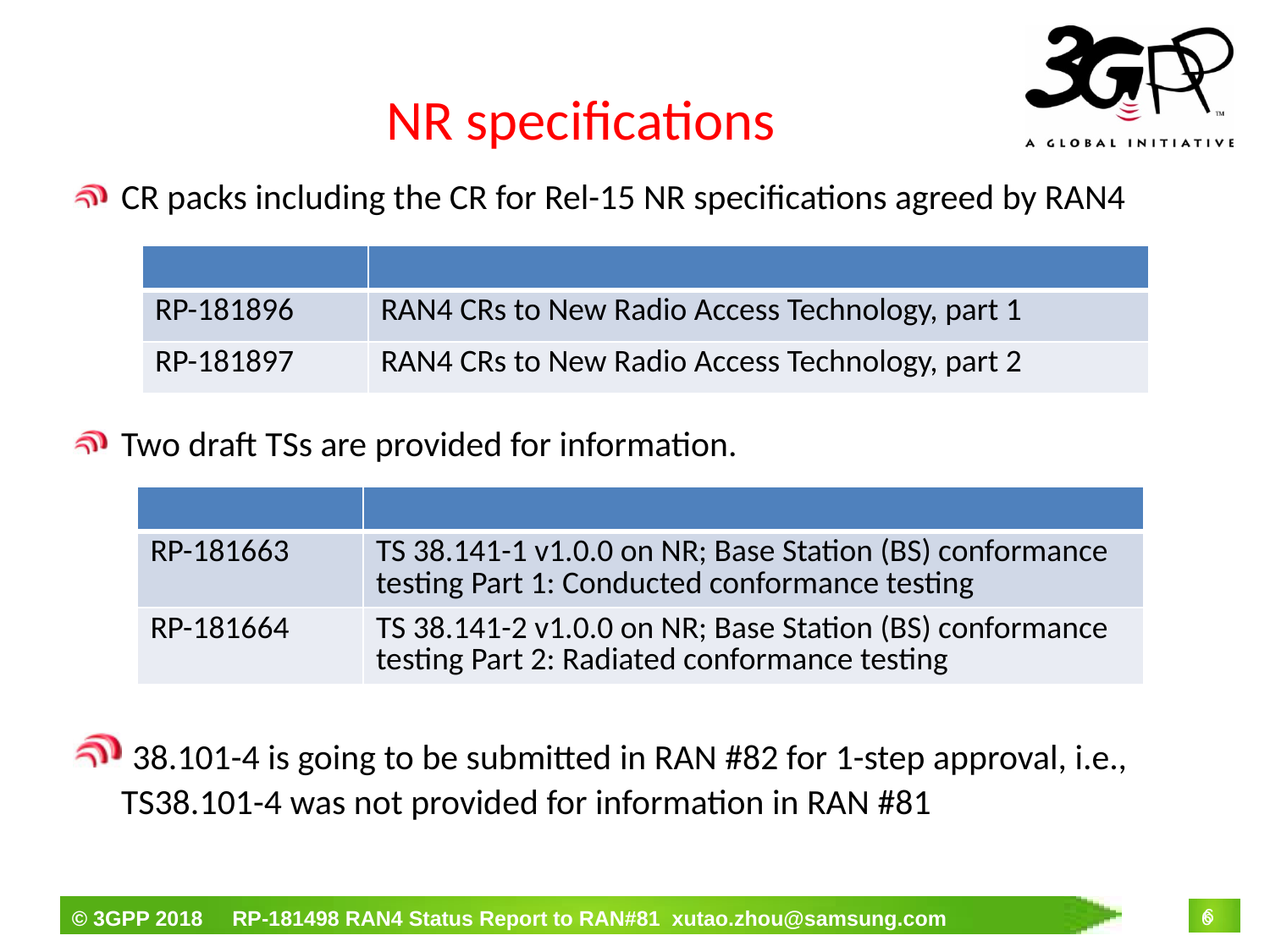

# NR specifications
CR packs including the CR for Rel-15 NR specifications agreed by RAN4

Two draft TSs are provided for information.

 38.101-4 is going to be submitted in RAN #82 for 1-step approval, i.e., TS38.101-4 was not provided for information in RAN #81

|  |  |
| --- | --- |
| RP-181896 | RAN4 CRs to New Radio Access Technology, part 1 |
| RP-181897 | RAN4 CRs to New Radio Access Technology, part 2 |
|  |  |
| --- | --- |
| RP-181663 | TS 38.141-1 v1.0.0 on NR; Base Station (BS) conformance testing Part 1: Conducted conformance testing |
| RP-181664 | TS 38.141-2 v1.0.0 on NR; Base Station (BS) conformance testing Part 2: Radiated conformance testing |
6